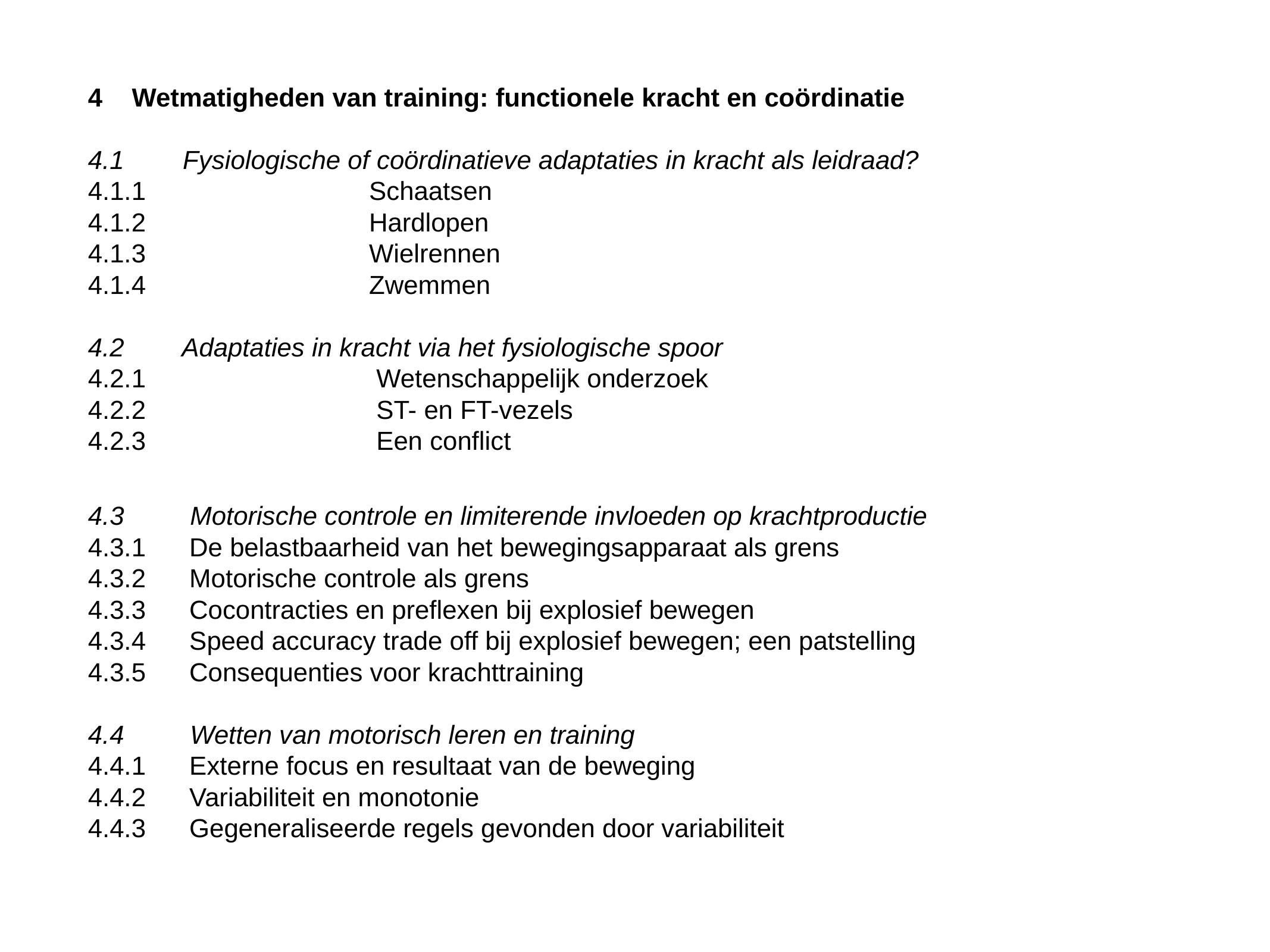

4	Wetmatigheden van training: functionele kracht en coördinatie

4.1	       Fysiologische of coördinatieve adaptaties in kracht als leidraad?
4.1.1	Schaatsen
4.1.2	Hardlopen
4.1.3	Wielrennen
4.1.4	Zwemmen

4.2	       Adaptaties in kracht via het fysiologische spoor
4.2.1	 Wetenschappelijk onderzoek
4.2.2	 ST- en FT-vezels
4.2.3	 Een conflict

4.3	        Motorische controle en limiterende invloeden op krachtproductie
4.3.1      De belastbaarheid van het bewegingsapparaat als grens
4.3.2      Motorische controle als grens
4.3.3      Cocontracties en preflexen bij explosief bewegen
4.3.4      Speed accuracy trade off bij explosief bewegen; een patstelling
4.3.5      Consequenties voor krachttraining

4.4	        Wetten van motorisch leren en training
4.4.1      Externe focus en resultaat van de beweging
4.4.2      Variabiliteit en monotonie
4.4.3      Gegeneraliseerde regels gevonden door variabiliteit